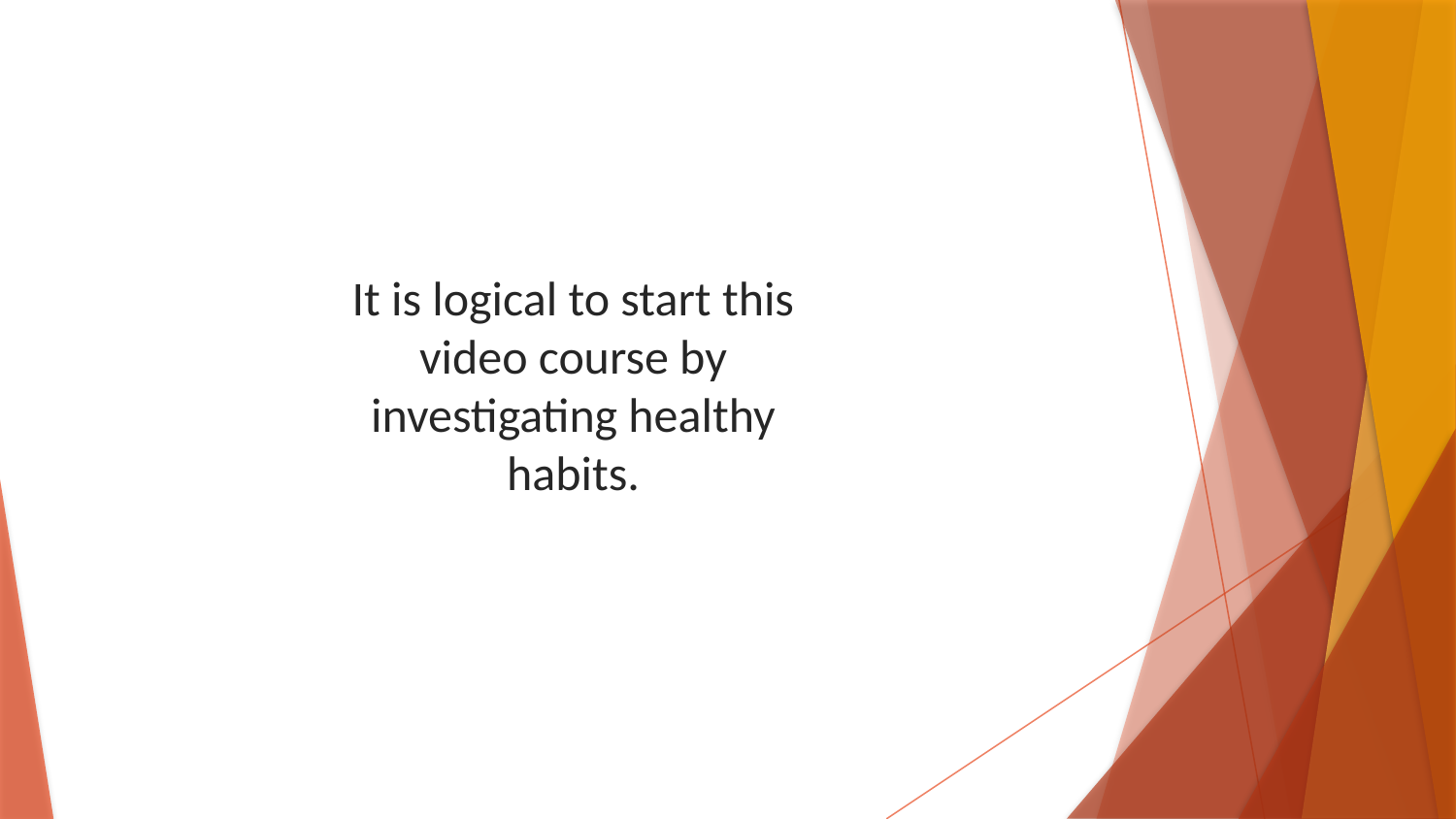

It is logical to start this video course by investigating healthy habits.